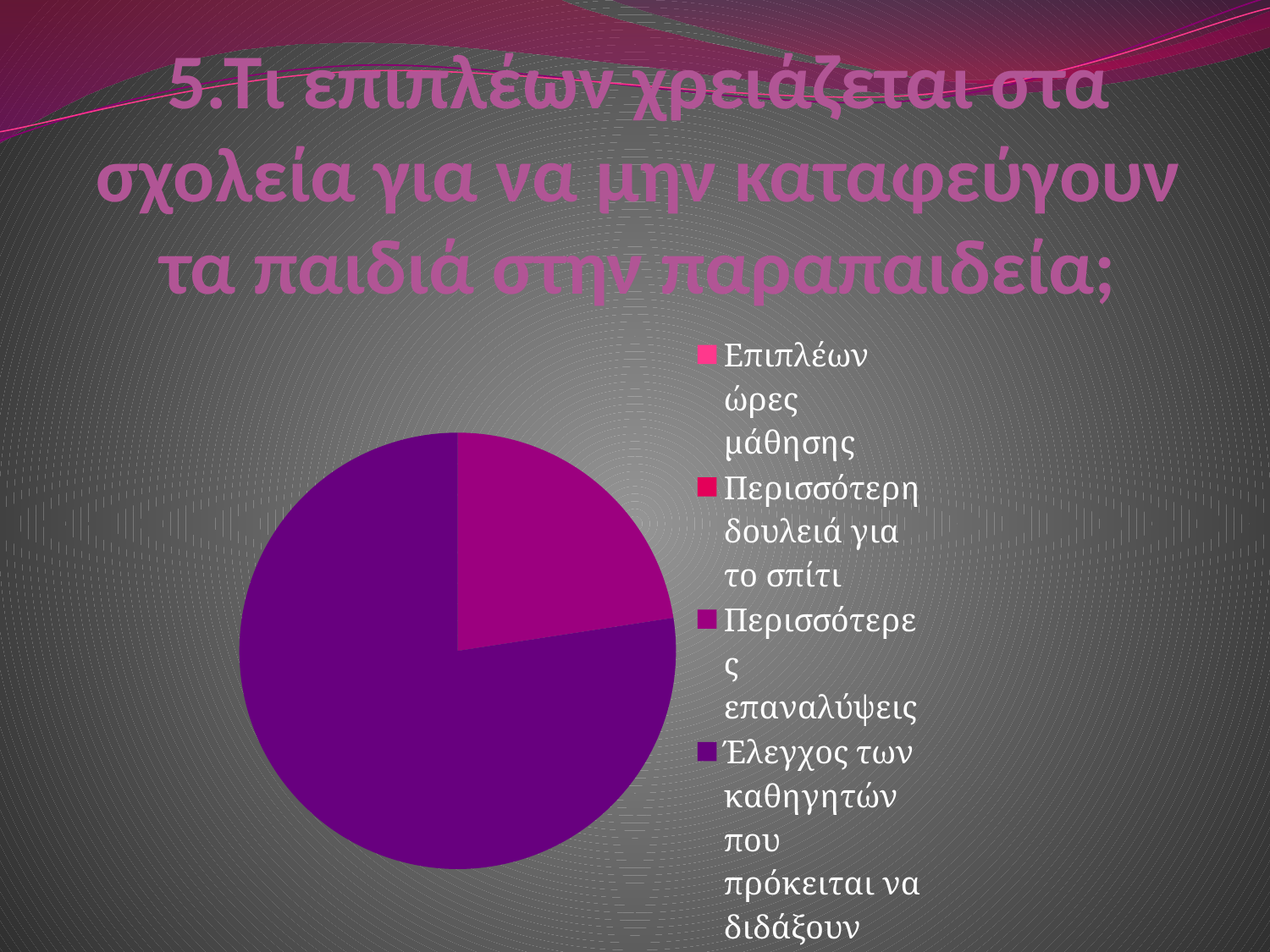

# 5.Τι επιπλέων χρειάζεται στα σχολεία για να μην καταφεύγουν τα παιδιά στην παραπαιδεία;

### Chart

| Category | Στήλη1 |
|---|---|
| Επιπλέων ώρες μάθησης | 0.0 |
| Περισσότερη δουλειά για το σπίτι | 0.0 |
| Περισσότερες επαναλύψεις | 0.35000000000000003 |
| Έλεγχος των καθηγητών που πρόκειται να διδάξουν | 1.2 |
| Τίποτα | None |